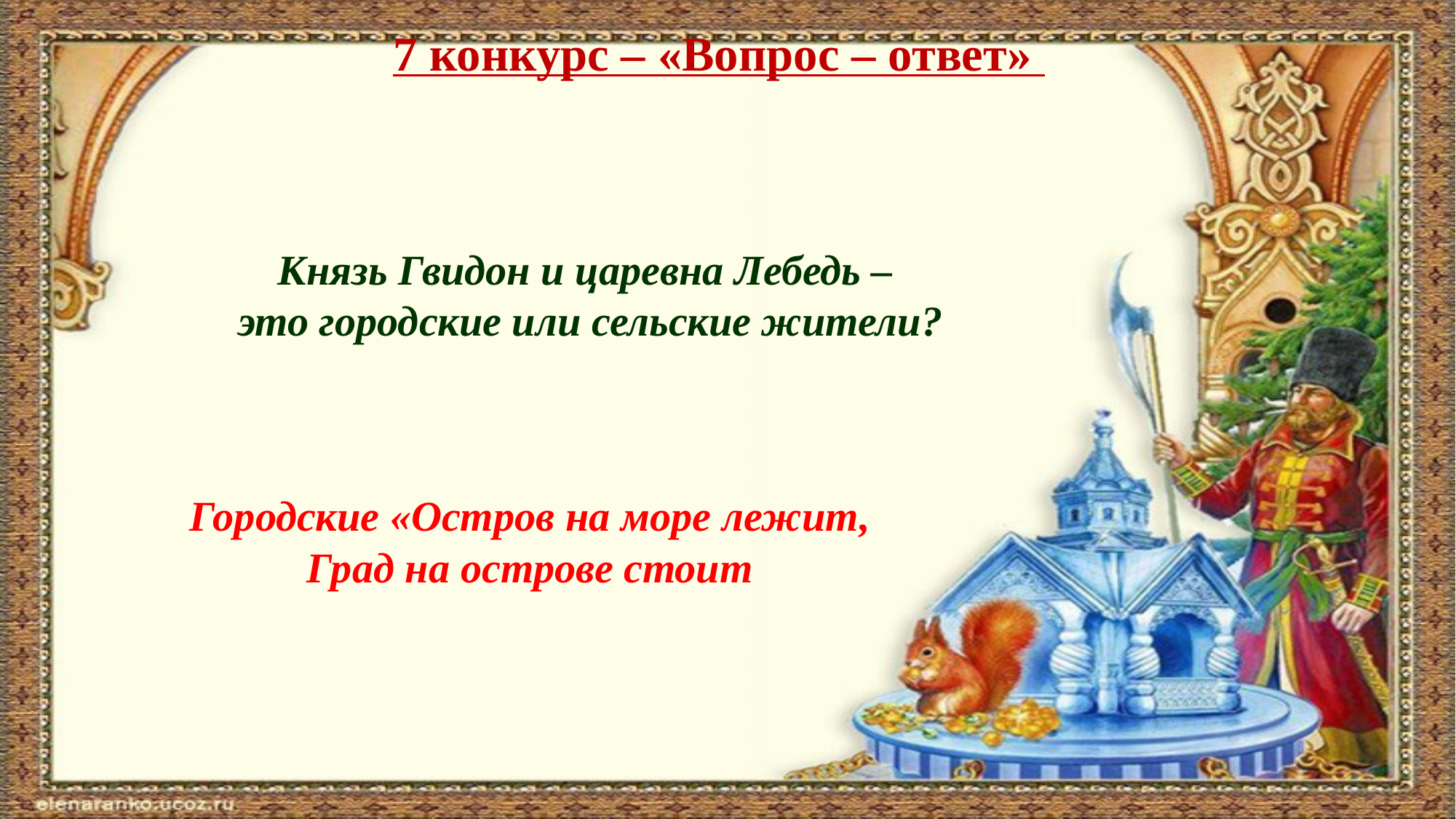

7 конкурс – «Вопрос – ответ»
Князь Гвидон и царевна Лебедь –
это городские или сельские жители?
Городские «Остров на море лежит,
Град на острове стоит